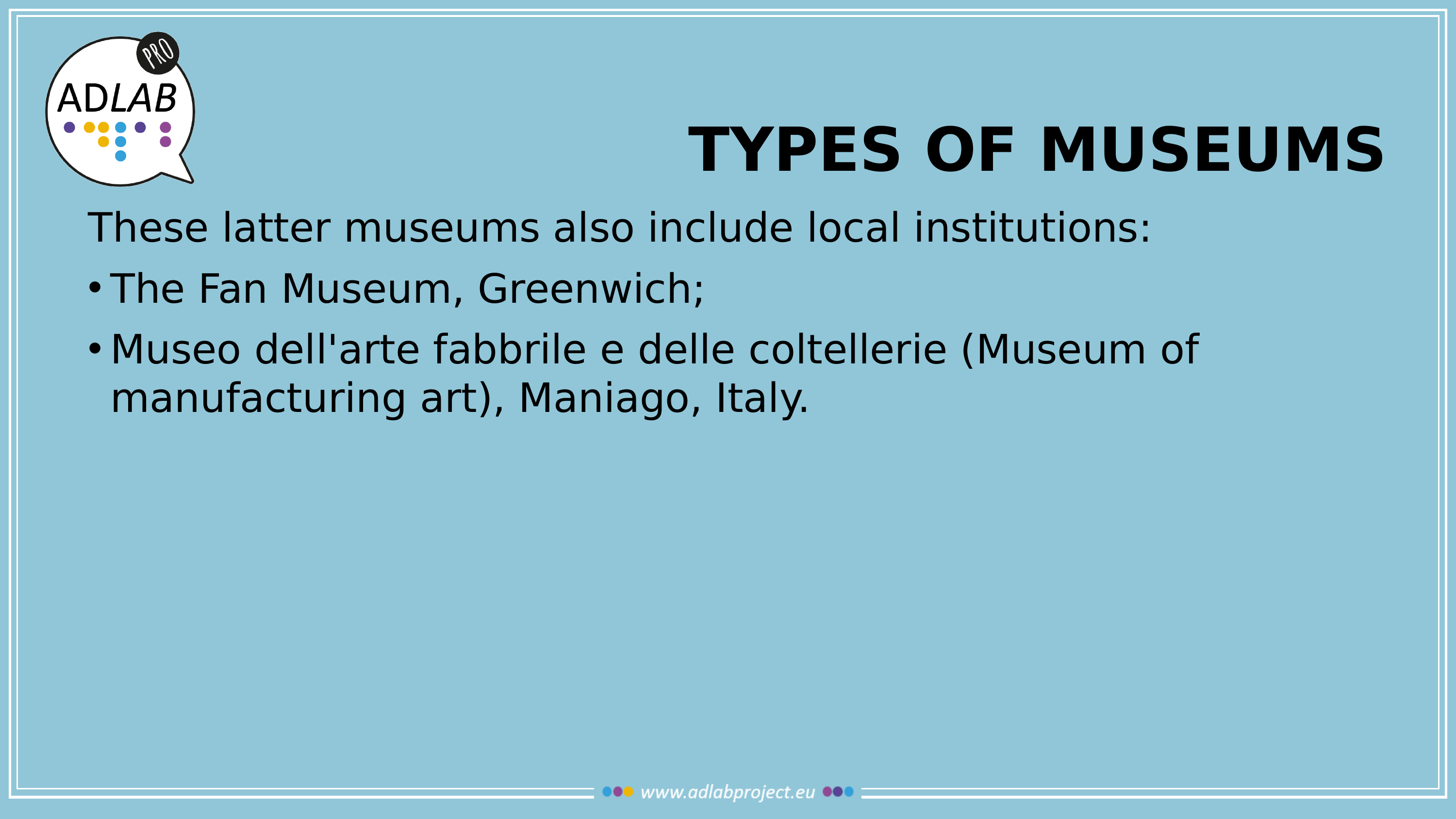

# Types of museums
These latter museums also include local institutions:
The Fan Museum, Greenwich;
Museo dell'arte fabbrile e delle coltellerie (Museum of manufacturing art), Maniago, Italy.